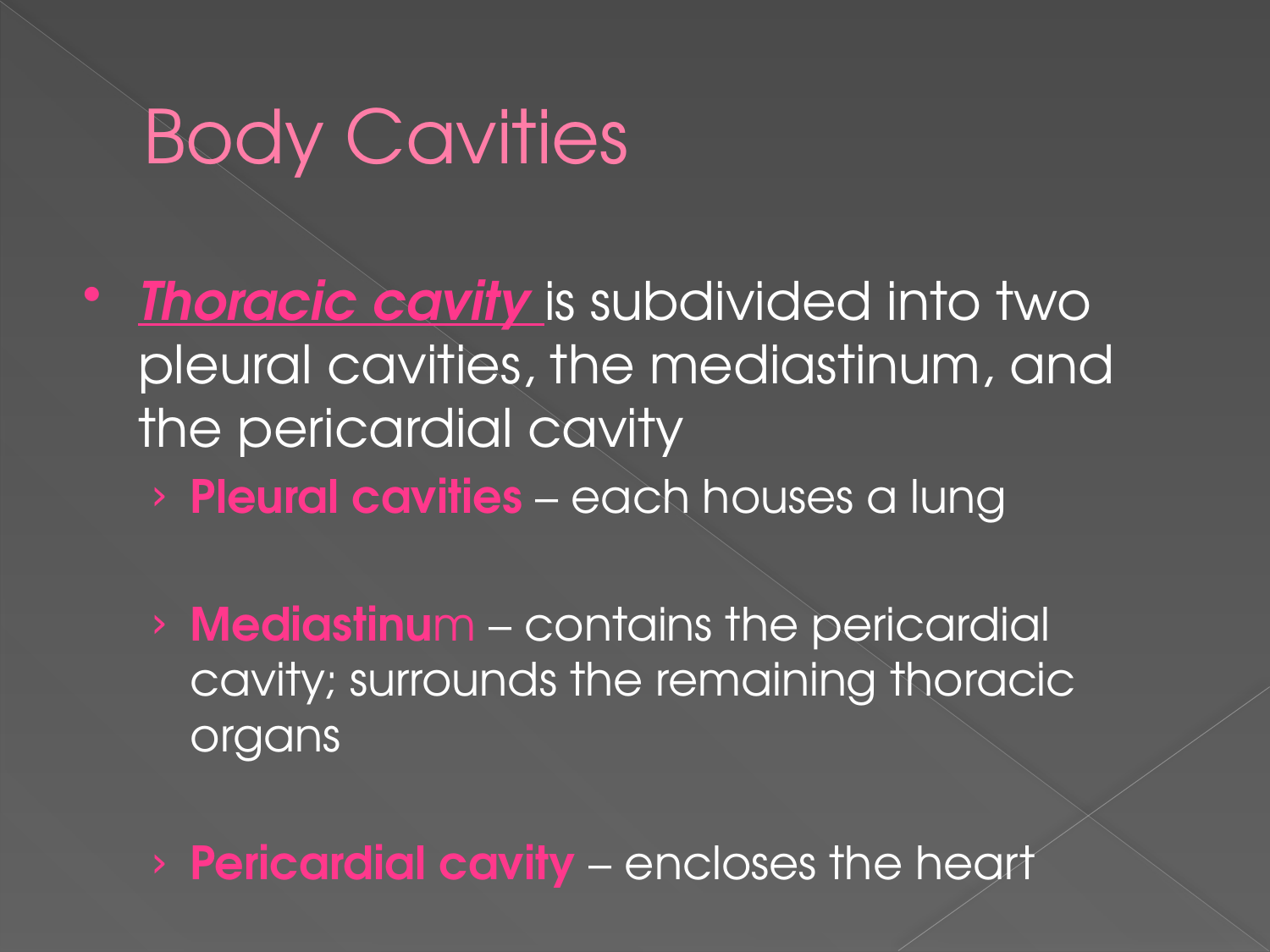

# Body Cavities
Thoracic cavity is subdivided into two pleural cavities, the mediastinum, and the pericardial cavity
Pleural cavities – each houses a lung

Mediastinum – contains the pericardial cavity; surrounds the remaining thoracic organs

Pericardial cavity – encloses the heart